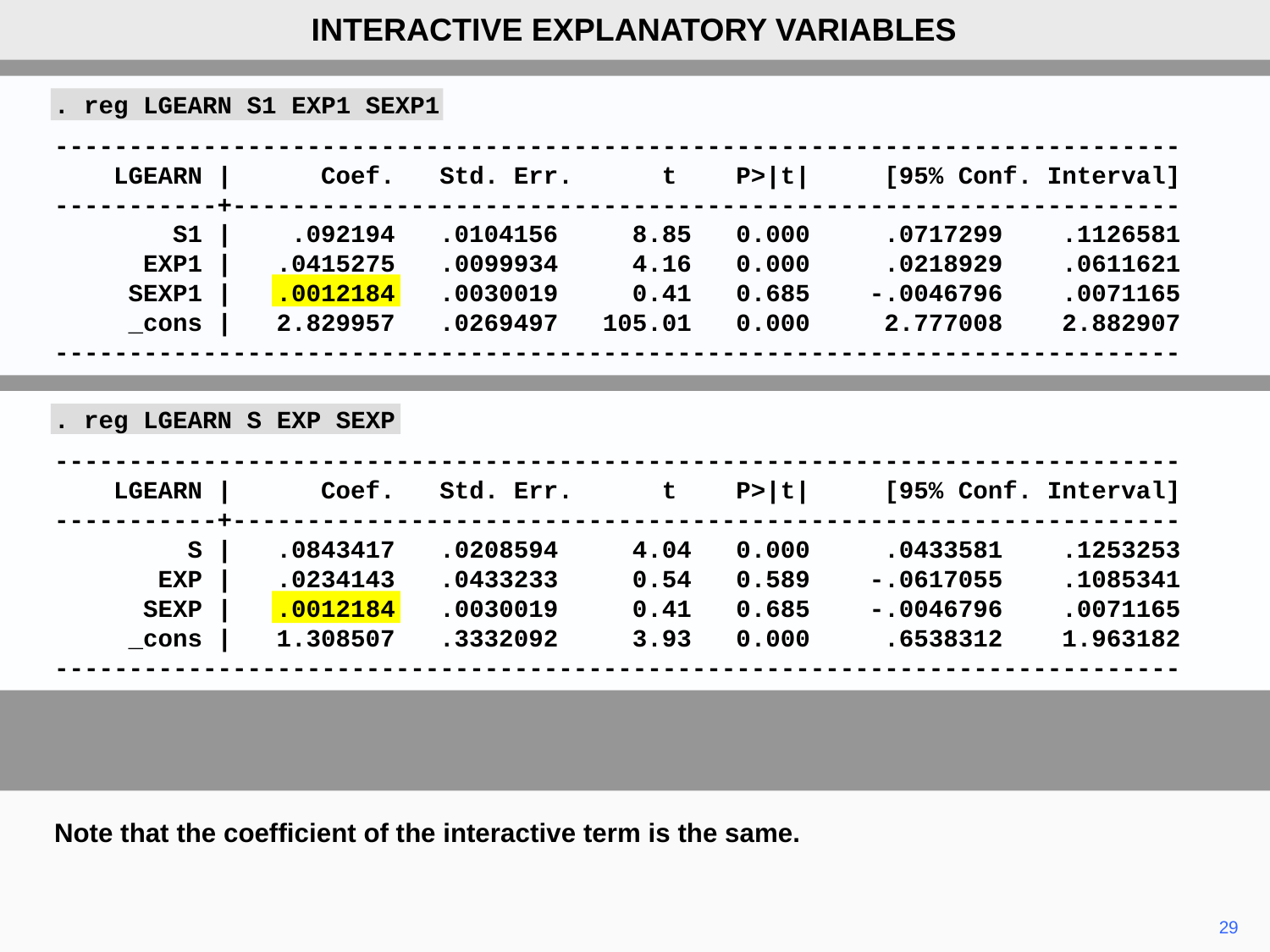

INTERACTIVE EXPLANATORY VARIABLES

. reg LGEARN S1 EXP1 SEXP1
----------------------------------------------------------------------------
    LGEARN |      Coef.   Std. Err.      t    P>|t|     [95% Conf. Interval]
-----------+----------------------------------------------------------------
        S1 |    .092194   .0104156     8.85   0.000     .0717299    .1126581
      EXP1 |   .0415275   .0099934     4.16   0.000     .0218929    .0611621
     SEXP1 |   .0012184   .0030019     0.41   0.685    -.0046796    .0071165
     _cons |   2.829957   .0269497   105.01   0.000     2.777008    2.882907
----------------------------------------------------------------------------

. reg LGEARN S EXP SEXP
----------------------------------------------------------------------------
    LGEARN |      Coef.   Std. Err.      t    P>|t|     [95% Conf. Interval]
-----------+----------------------------------------------------------------
         S |   .0843417   .0208594     4.04   0.000     .0433581    .1253253
       EXP |   .0234143   .0433233     0.54   0.589    -.0617055    .1085341
      SEXP |   .0012184   .0030019     0.41   0.685    -.0046796    .0071165
     _cons |   1.308507   .3332092     3.93   0.000     .6538312    1.963182
----------------------------------------------------------------------------

Note that the coefficient of the interactive term is the same.
29